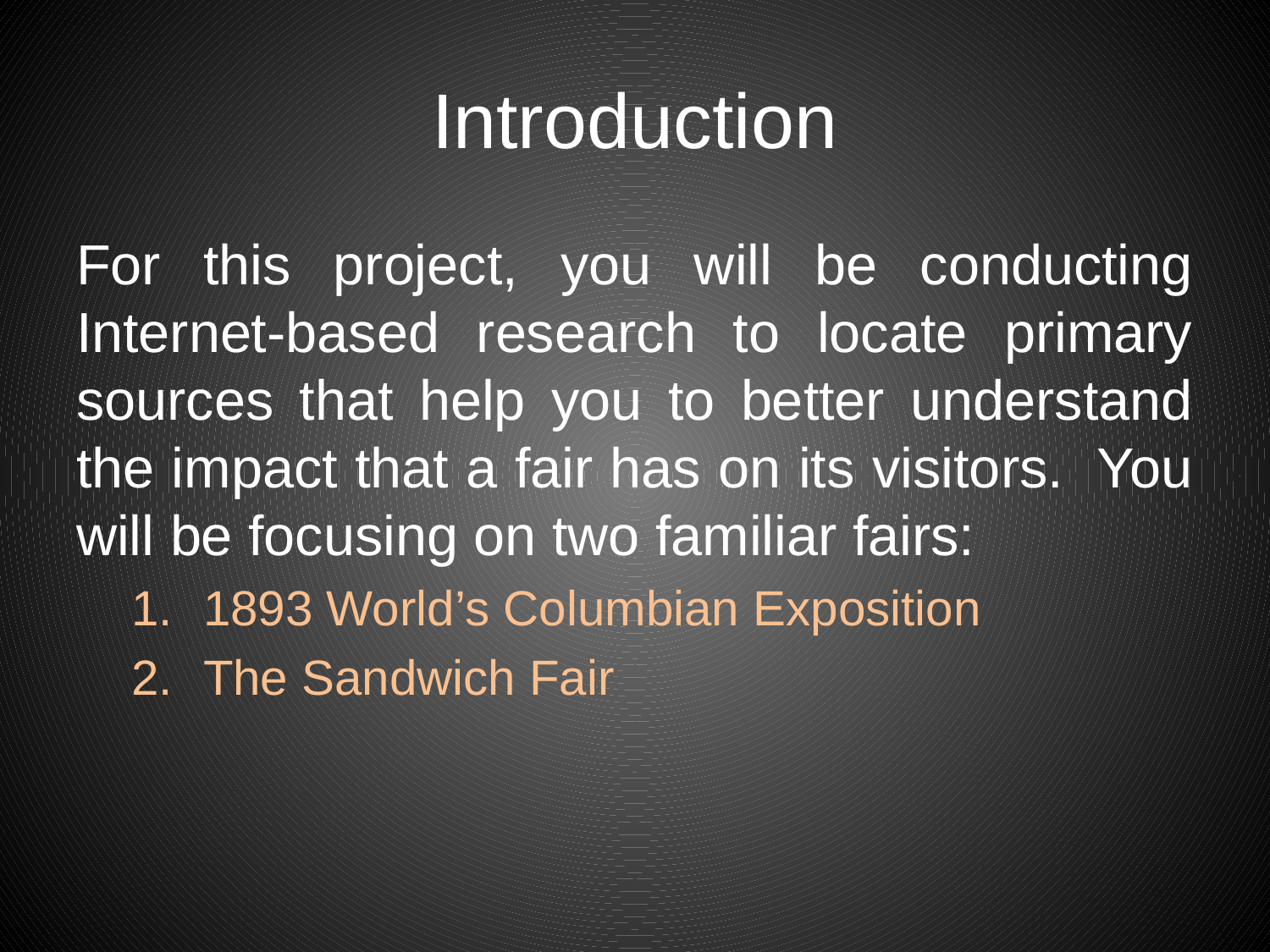

# Introduction
For this project, you will be conducting Internet-based research to locate primary sources that help you to better understand the impact that a fair has on its visitors.  You will be focusing on two familiar fairs:
1893 World’s Columbian Exposition
The Sandwich Fair